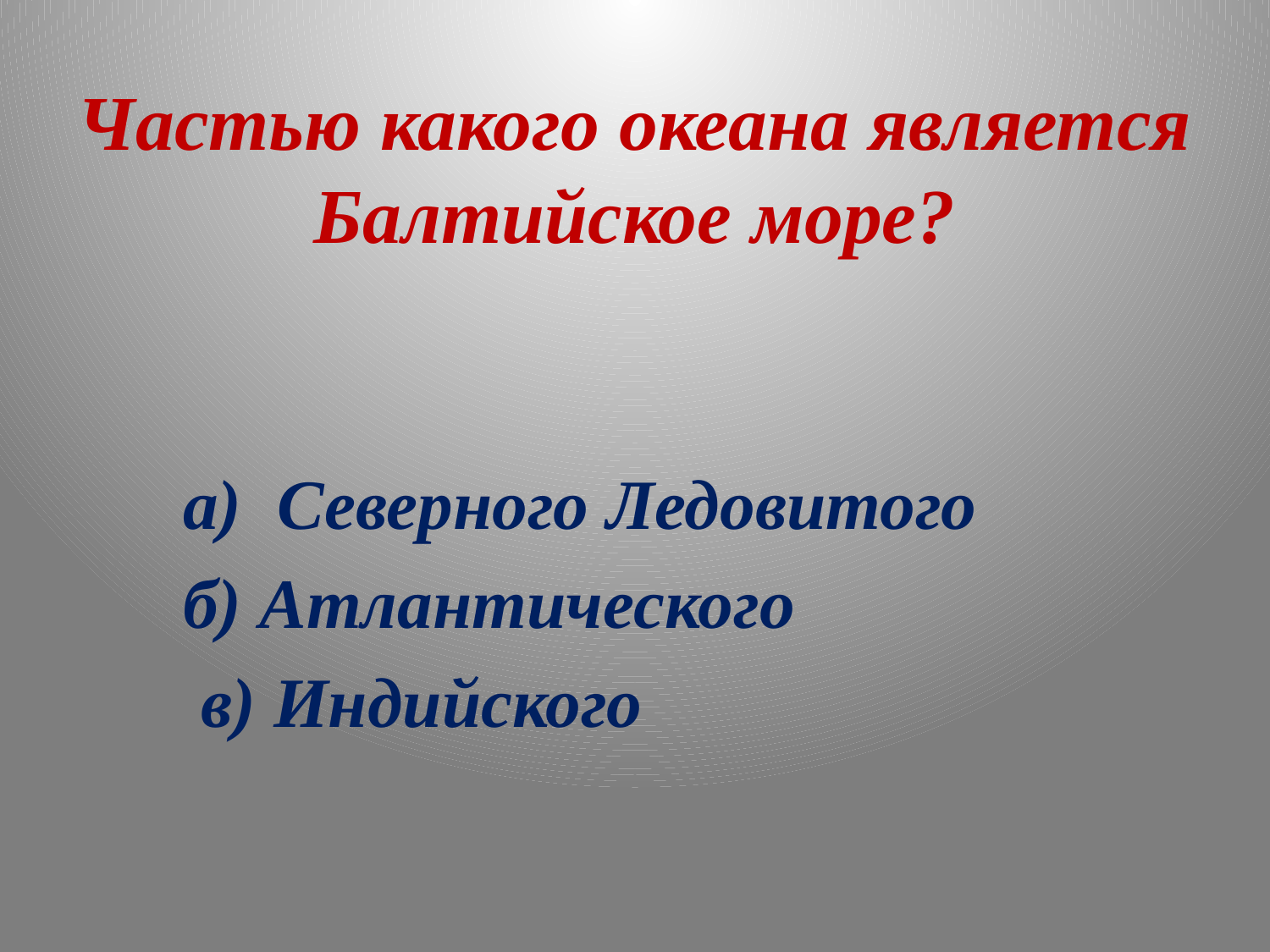

# Частью какого океана является Балтийское море?

      а)  Северного Ледовитого
      б) Атлантического
       в) Индийского